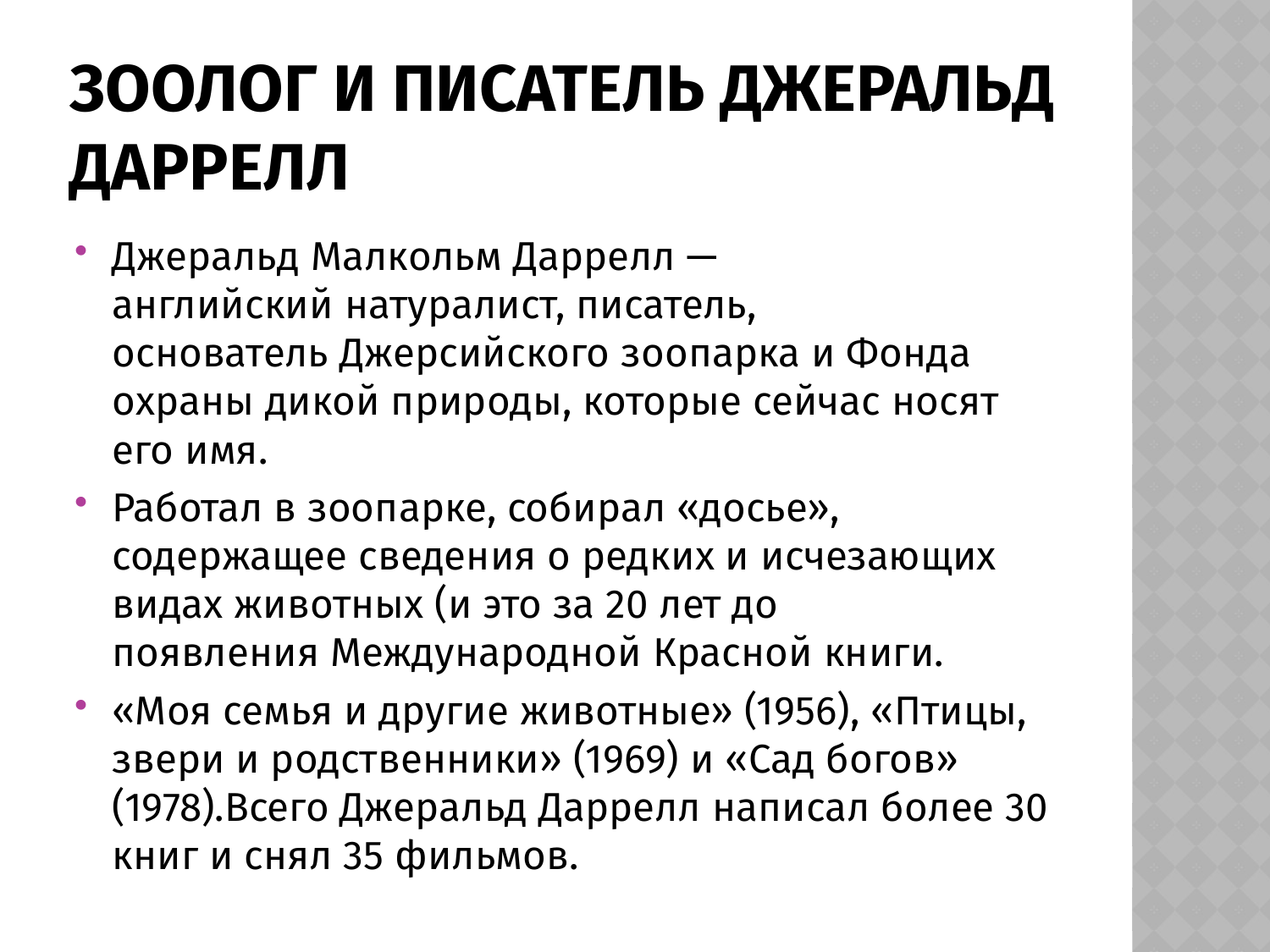

# Зоолог и писатель джеральд даррелл
Джеральд Малкольм Даррелл — английский натуралист, писатель, основатель Джерсийского зоопарка и Фонда охраны дикой природы, которые сейчас носят его имя.
Работал в зоопарке, собирал «досье», содержащее сведения о редких и исчезающих видах животных (и это за 20 лет до появления Международной Красной книги.
«Моя семья и другие животные» (1956), «Птицы, звери и родственники» (1969) и «Сад богов» (1978).Всего Джеральд Даррелл написал более 30 книг и снял 35 фильмов.